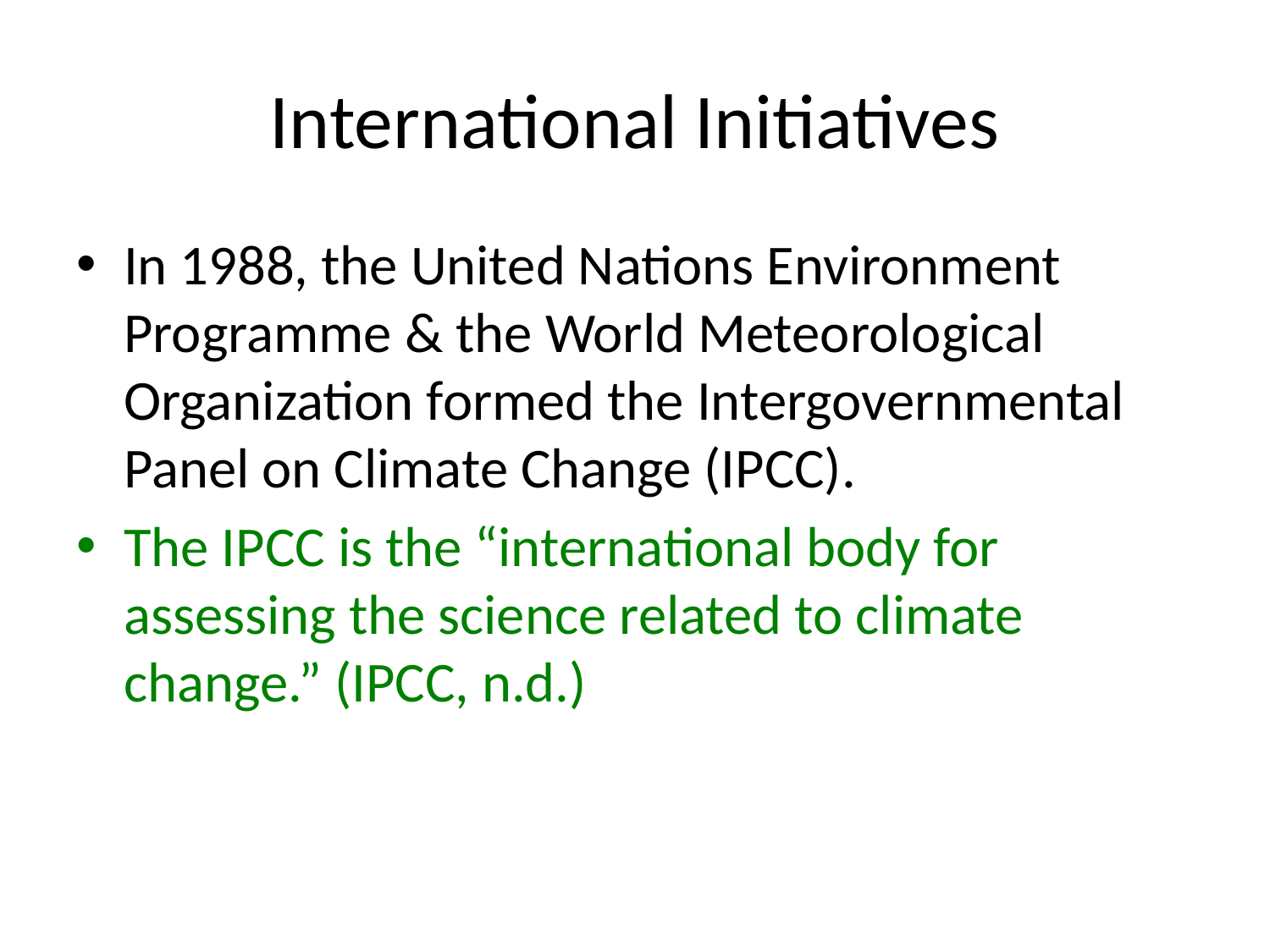

# International Initiatives
In 1988, the United Nations Environment Programme & the World Meteorological Organization formed the Intergovernmental Panel on Climate Change (IPCC).
The IPCC is the “international body for assessing the science related to climate change.” (IPCC, n.d.)